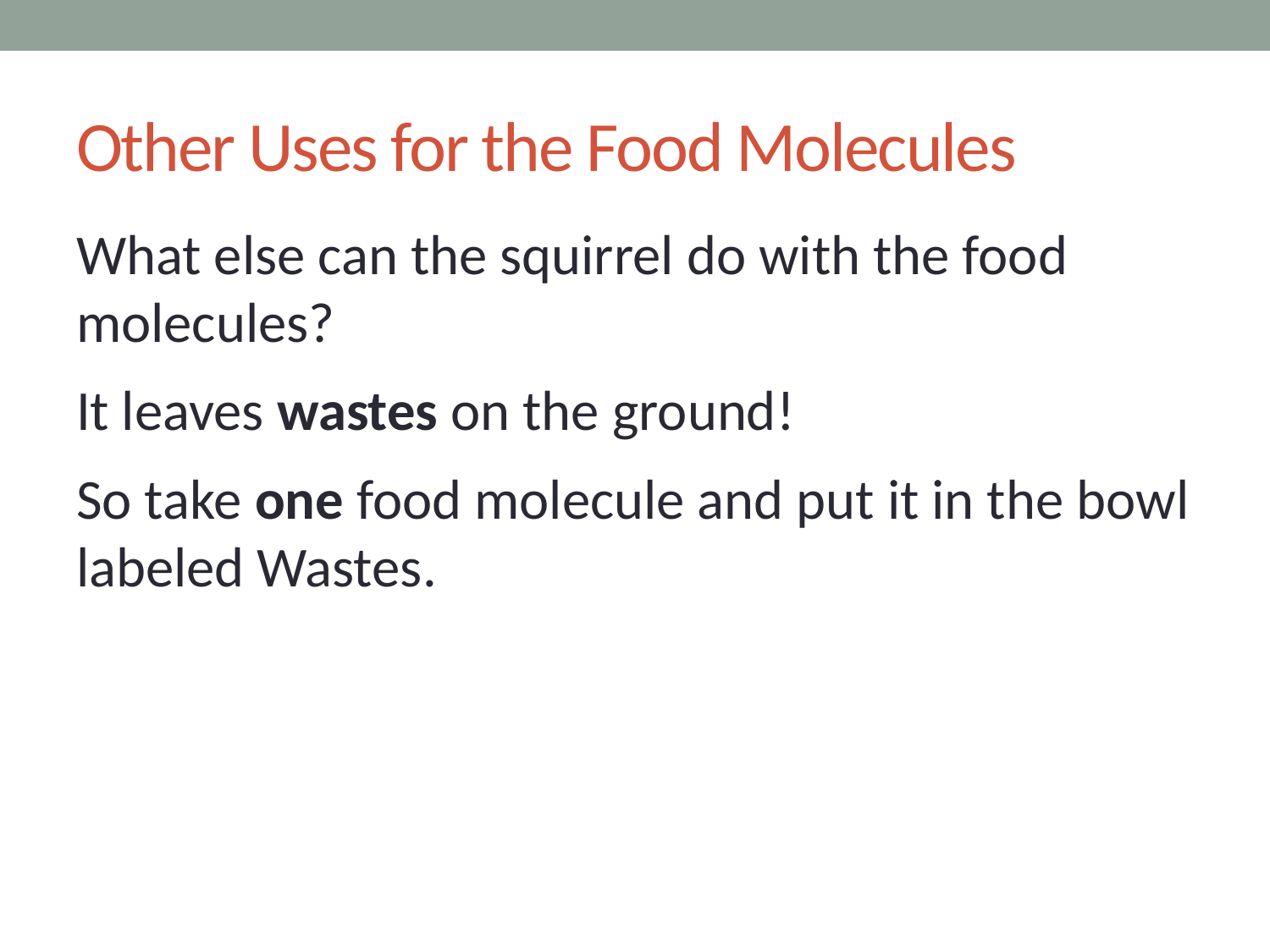

# Other Uses for the Food Molecules
What else can the squirrel do with the food molecules?
It leaves wastes on the ground!
So take one food molecule and put it in the bowl labeled Wastes.